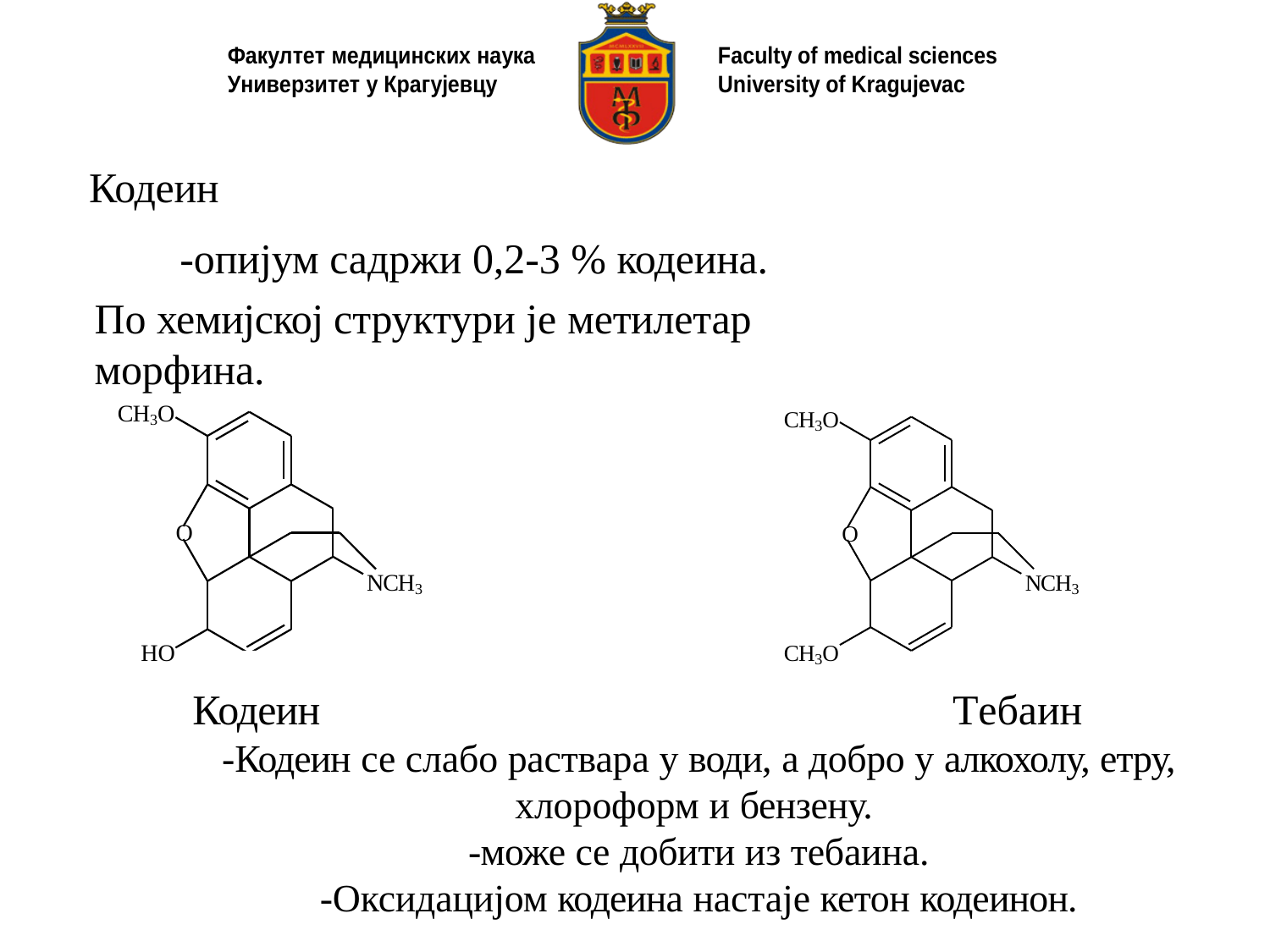

# Кодеин
-опијум садржи 0,2-3 % кодеина.
По хемијској структури је метилетар морфина.
CH3O
CH3O

O
O
NCH3
NCH3

CH3O
HO

Кодеин	                Тебаин
-Кодеин се слабо раствара у води, а добро у алкохолу, етру, хлороформ и бензену.
-може се добити из тебаина.
-Оксидацијом кодеина настаје кетон кодеинон.